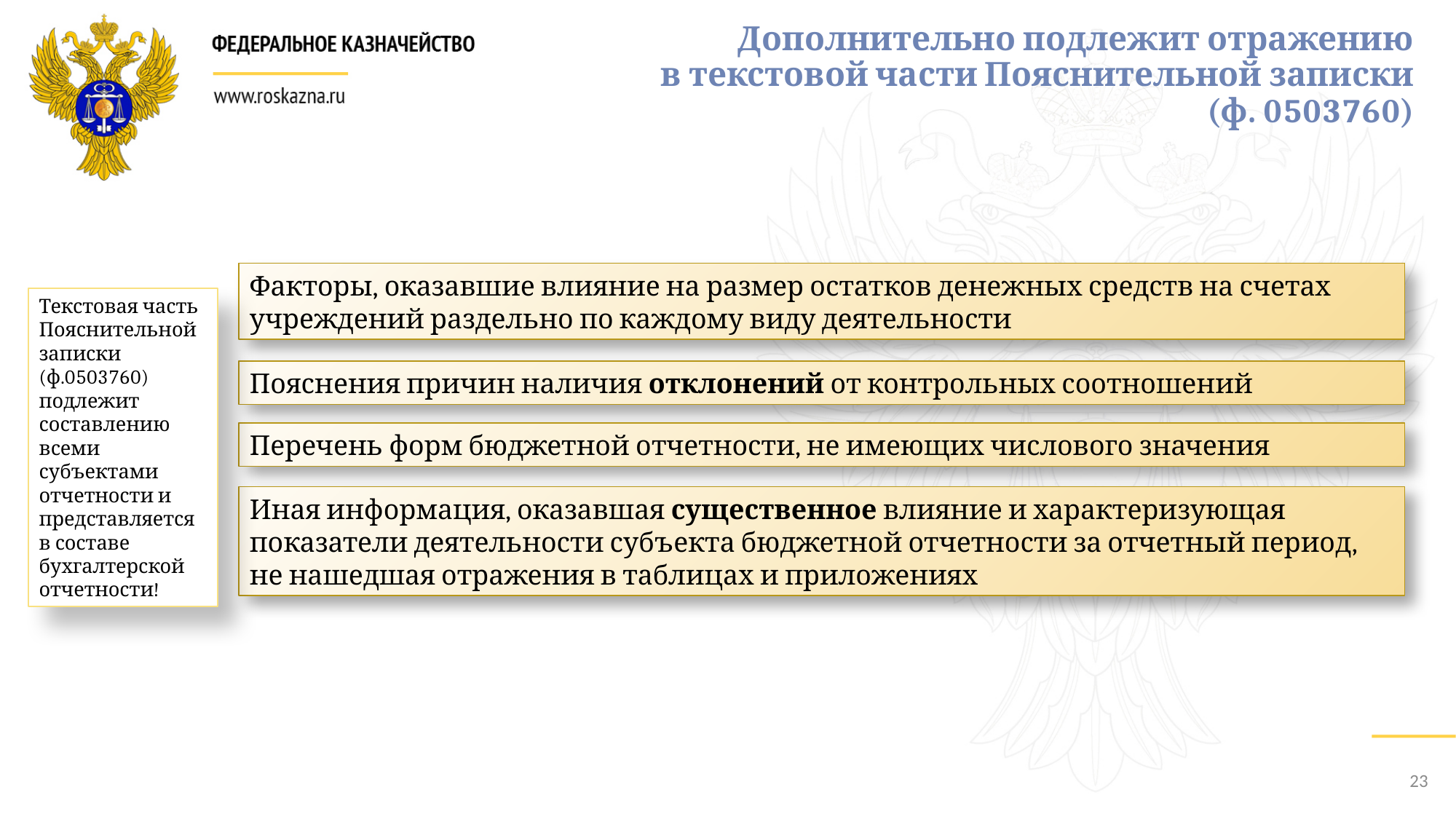

# Дополнительно подлежит отражению в текстовой части Пояснительной записки (ф. 0503760)
Факторы, оказавшие влияние на размер остатков денежных средств на счетах учреждений раздельно по каждому виду деятельности
Текстовая часть Пояснительной записки (ф.0503760) подлежит составлению всеми субъектами отчетности и представляется в составе бухгалтерской отчетности!
Пояснения причин наличия отклонений от контрольных соотношений
Перечень форм бюджетной отчетности, не имеющих числового значения
Иная информация, оказавшая существенное влияние и характеризующая показатели деятельности субъекта бюджетной отчетности за отчетный период, не нашедшая отражения в таблицах и приложениях
23